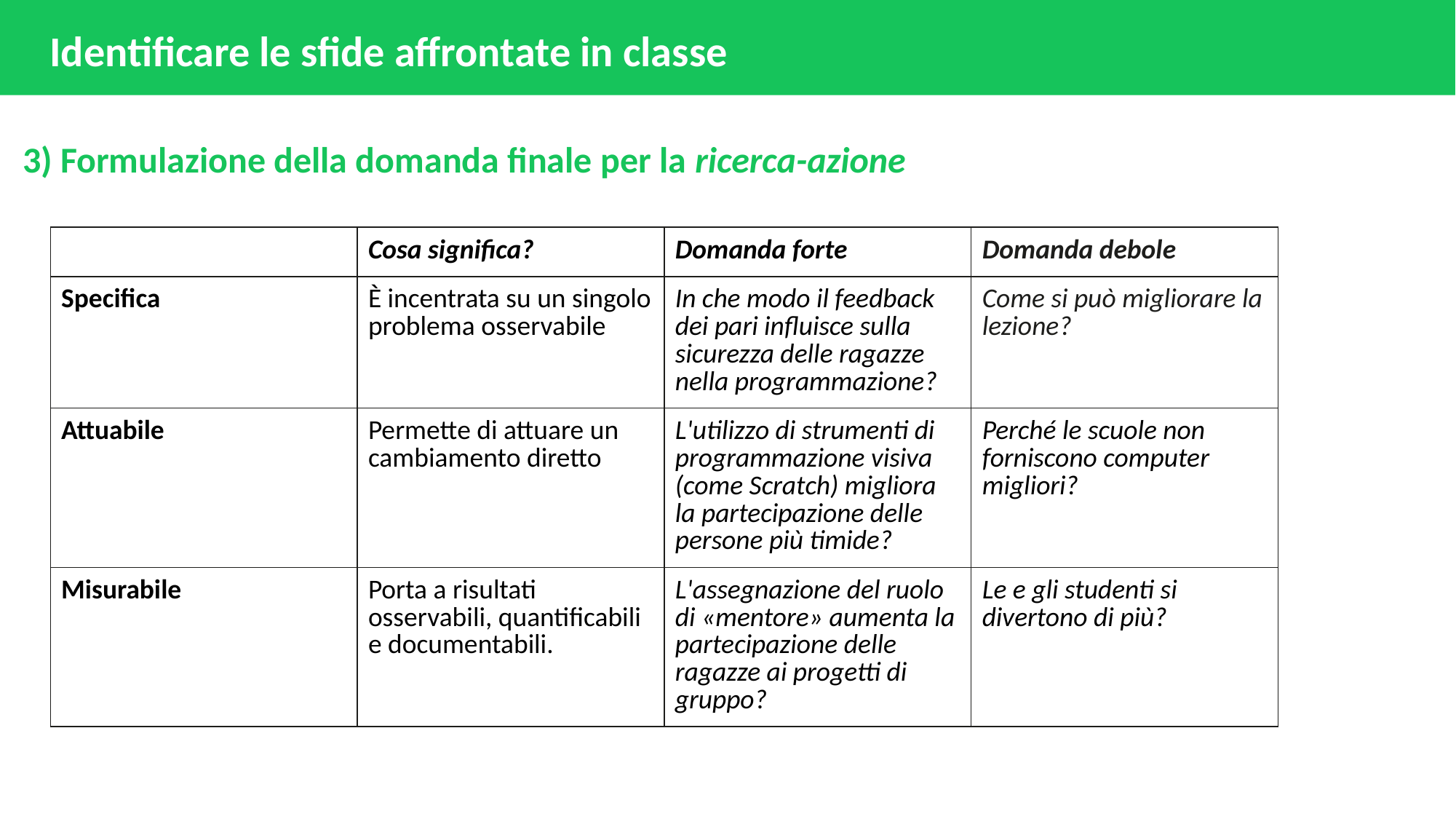

# Identificare le sfide affrontate in classe
3) Formulazione della domanda finale per la ricerca-azione
|  | Cosa significa? | Domanda forte | Domanda debole |
| --- | --- | --- | --- |
| Specifica | È incentrata su un singolo problema osservabile | In che modo il feedback dei pari influisce sulla sicurezza delle ragazze nella programmazione? | Come si può migliorare la lezione? |
| Attuabile | Permette di attuare un cambiamento diretto | L'utilizzo di strumenti di programmazione visiva (come Scratch) migliora la partecipazione delle persone più timide? | Perché le scuole non forniscono computer migliori? |
| Misurabile | Porta a risultati osservabili, quantificabili e documentabili. | L'assegnazione del ruolo di «mentore» aumenta la partecipazione delle ragazze ai progetti di gruppo? | Le e gli studenti si divertono di più? |